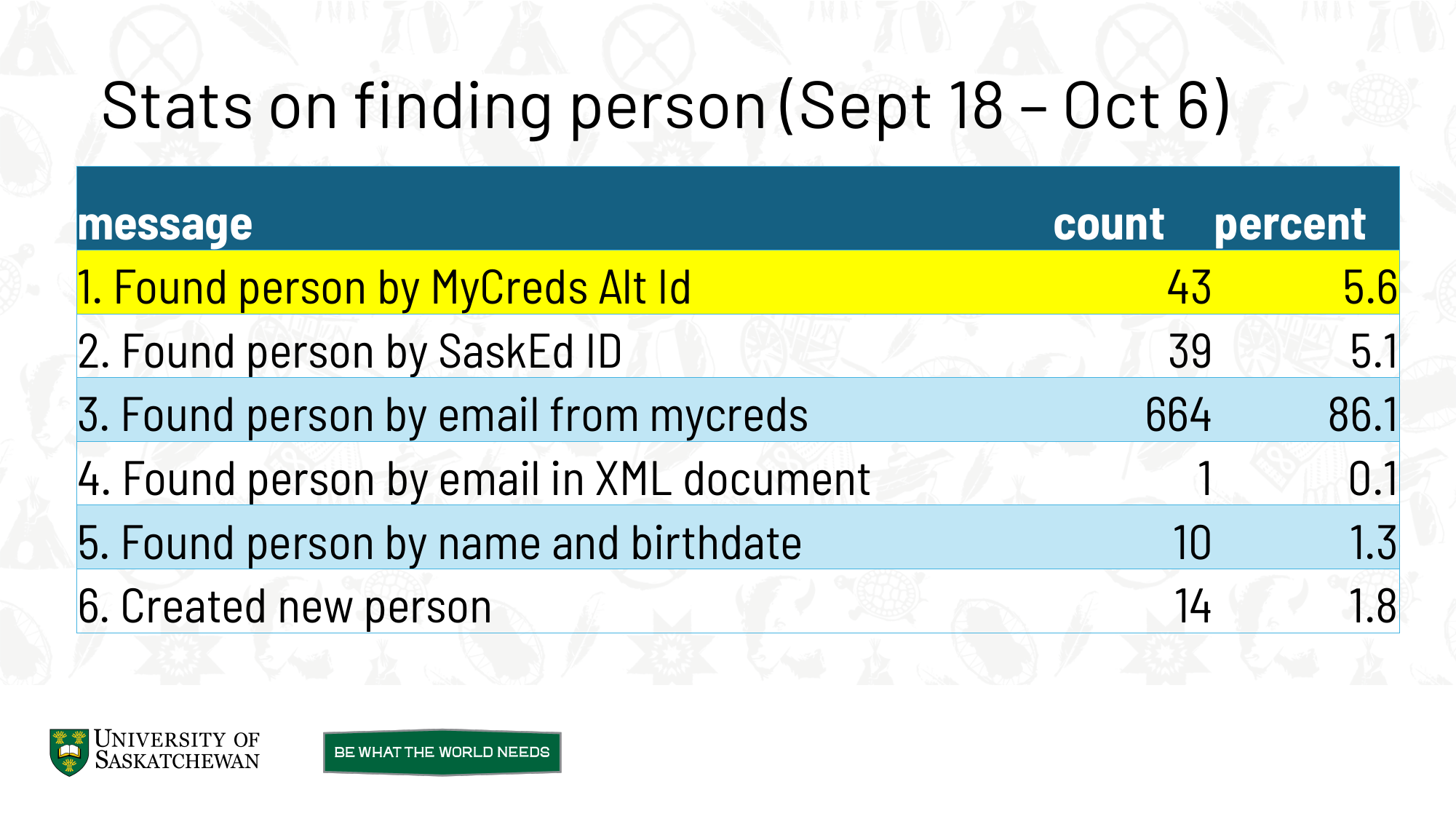

Stats on finding person (Sept 18 – Oct 6)
| message | count | percent |
| --- | --- | --- |
| 1. Found person by MyCreds Alt Id | 43 | 5.6 |
| 2. Found person by SaskEd ID | 39 | 5.1 |
| 3. Found person by email from mycreds | 664 | 86.1 |
| 4. Found person by email in XML document | 1 | 0.1 |
| 5. Found person by name and birthdate | 10 | 1.3 |
| 6. Created new person | 14 | 1.8 |